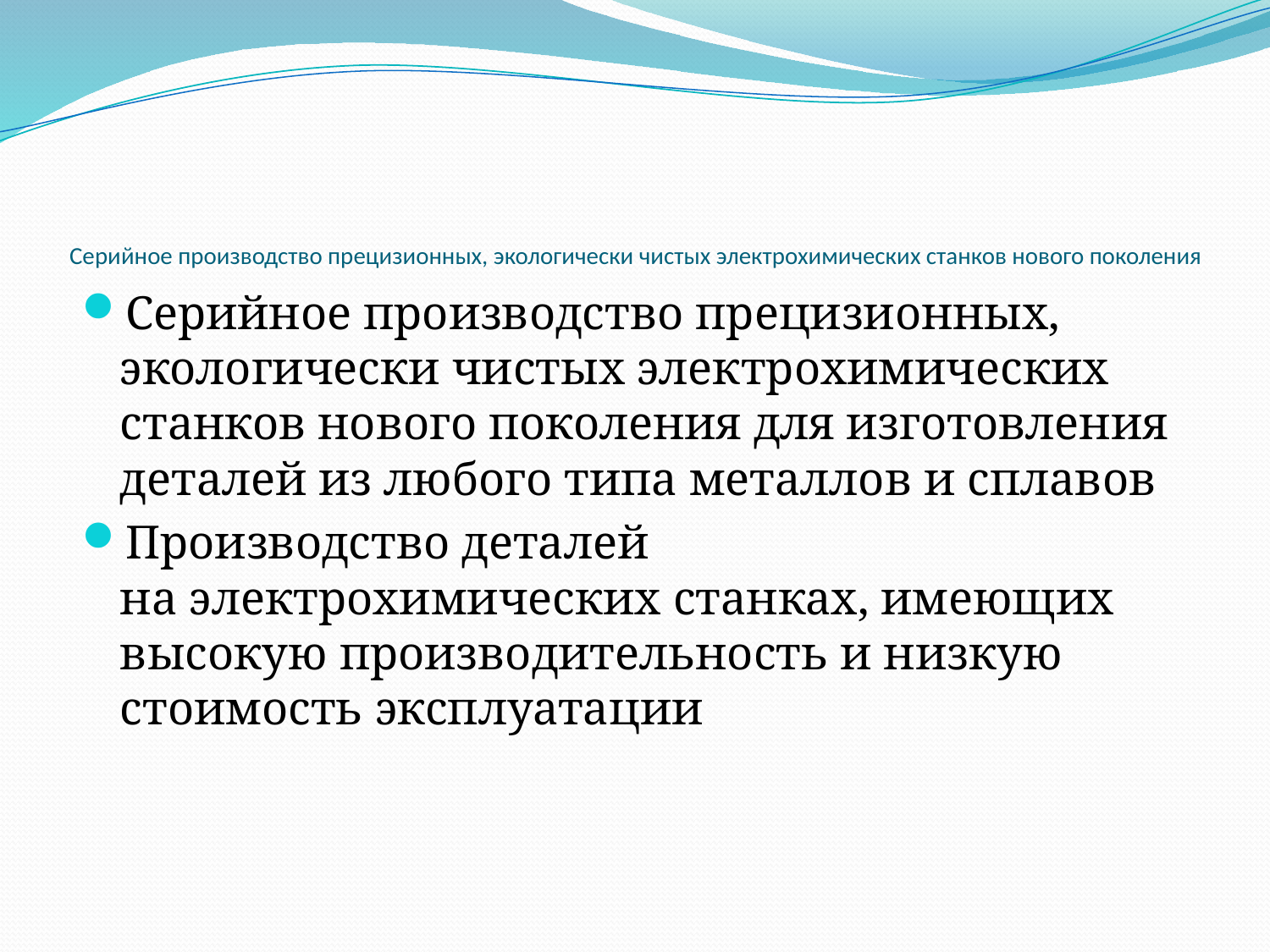

# Серийное производство прецизионных, экологически чистых электрохимических станков нового поколения
Серийное производство прецизионных, экологически чистых электрохимических станков нового поколения для изготовления деталей из любого типа металлов и сплавов
Производство деталей на электрохимических станках, имеющих высокую производительность и низкую стоимость эксплуатации